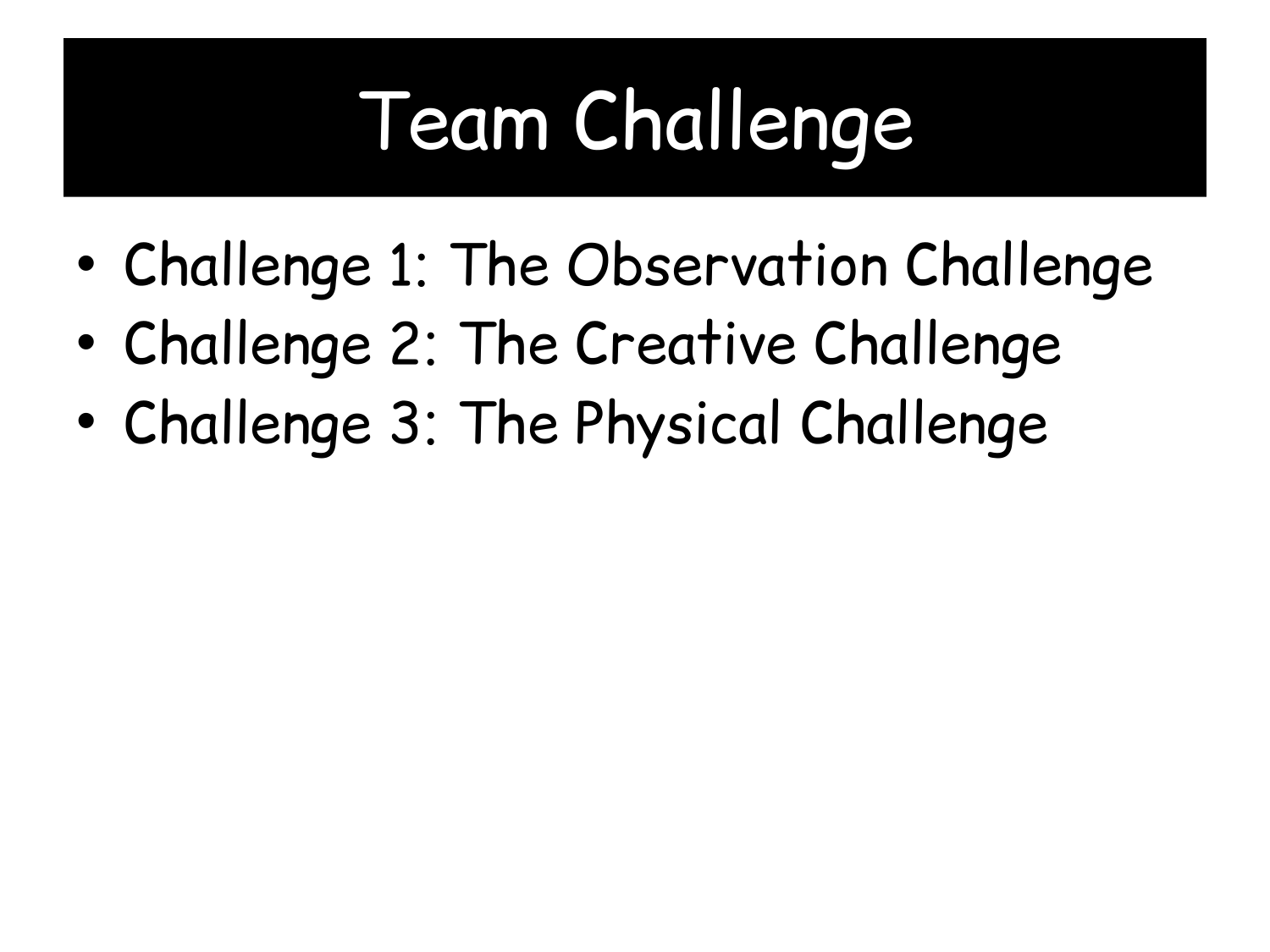

# Team Challenge
Challenge 1: The Observation Challenge
Challenge 2: The Creative Challenge
Challenge 3: The Physical Challenge